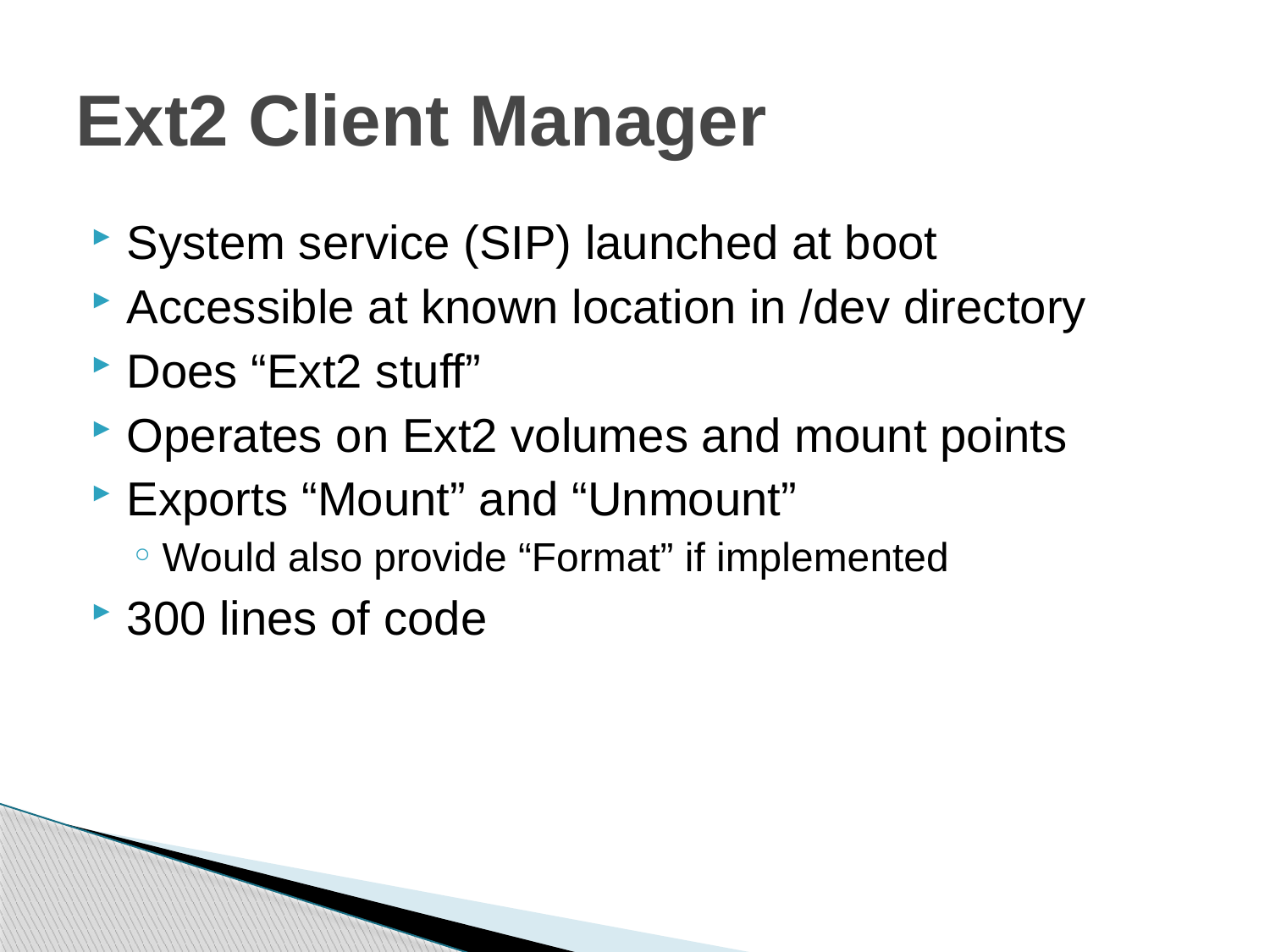

# Ext2 Client Manager
System service (SIP) launched at boot
Accessible at known location in /dev directory
Does “Ext2 stuff”
Operates on Ext2 volumes and mount points
Exports “Mount” and “Unmount”
Would also provide “Format” if implemented
300 lines of code